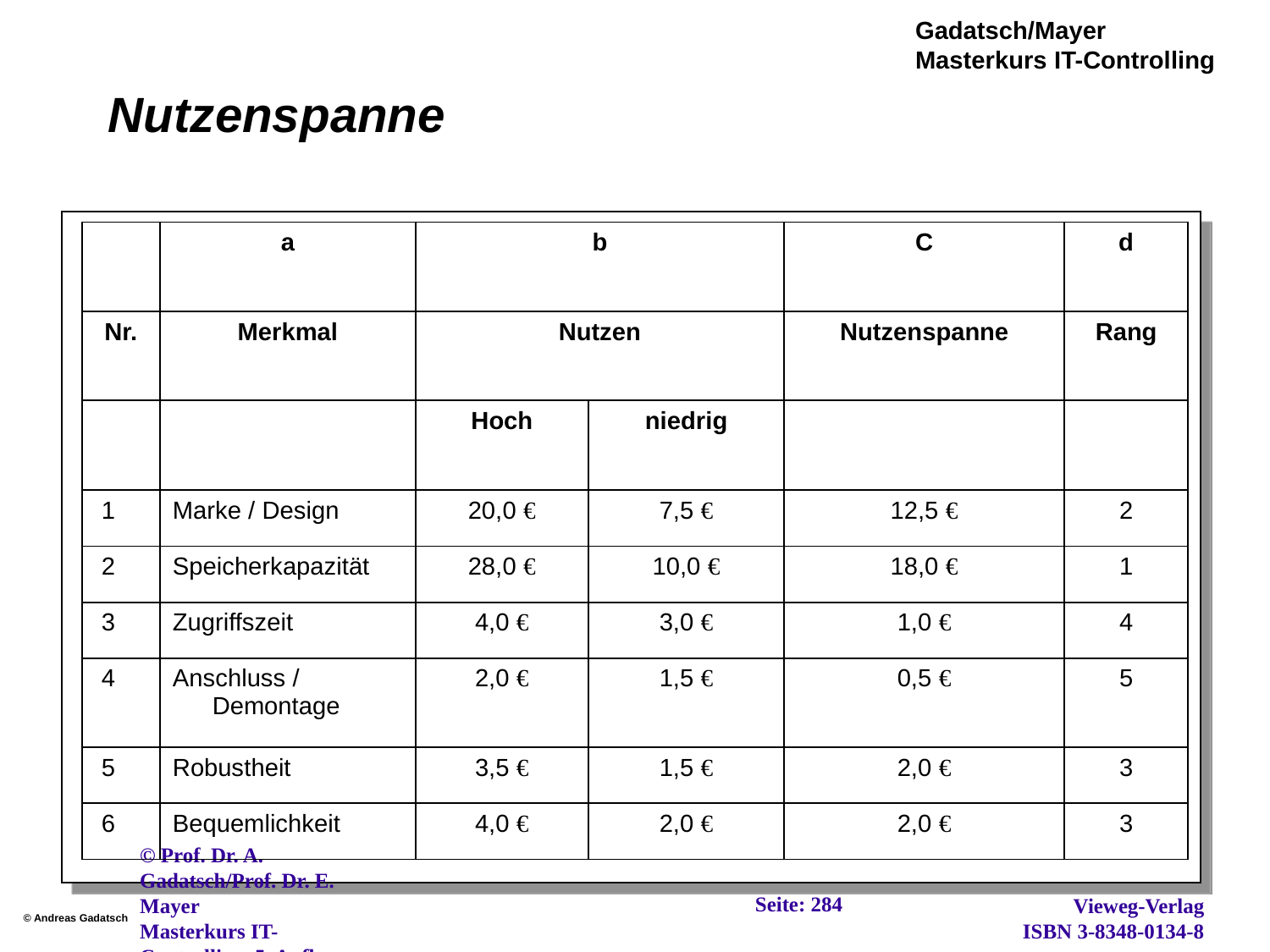

# Nutzenspanne
|  | a | b |  | C | d |
| --- | --- | --- | --- | --- | --- |
| Nr. | Merkmal | Nutzen |  | Nutzen­spanne | Rang |
|  |  | Hoch | niedrig |  |  |
| 1 | Marke / Design | 20,0 € | 7,5 € | 12,5 € | 2 |
| 2 | Speicherkapazität | 28,0 € | 10,0 € | 18,0 € | 1 |
| 3 | Zugriffszeit | 4,0 € | 3,0 € | 1,0 € | 4 |
| 4 | Anschluss / Demontage | 2,0 € | 1,5 € | 0,5 € | 5 |
| 5 | Robustheit | 3,5 € | 1,5 € | 2,0 € | 3 |
| 6 | Bequemlichkeit | 4,0 € | 2,0 € | 2,0 € | 3 |

Seite: 284

© Prof. Dr. A. Gadatsch/Prof. Dr. E. Mayer
Masterkurs IT-Controlling, 5. Aufl., Wiesbaden, 2012